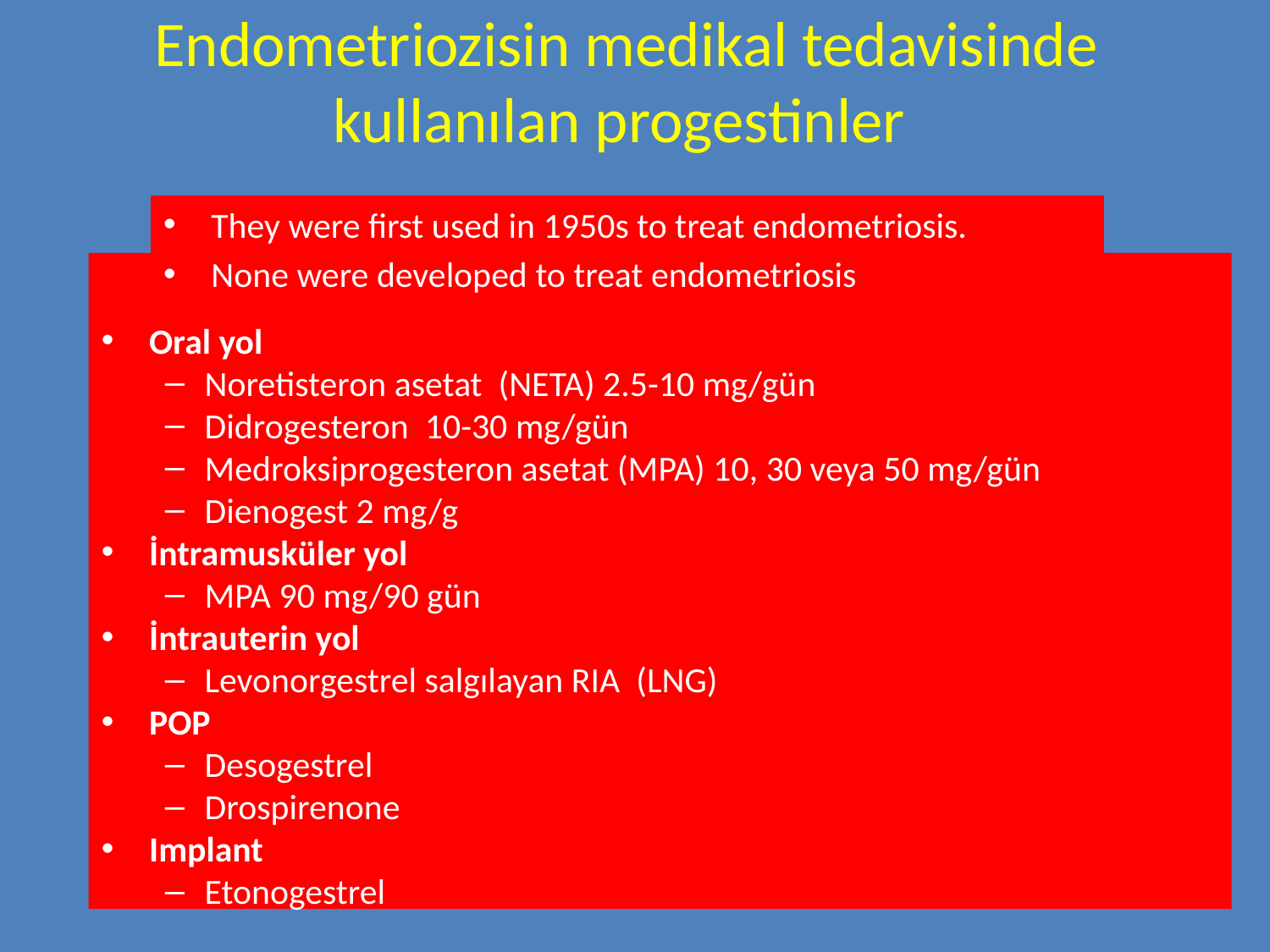

# Endometriozisin medikal tedavisinde kullanılan progestinler

They were first used in 1950s to treat endometriosis.
None were developed to treat endometriosis

Oral yol
Noretisteron asetat  (NETA) 2.5-10 mg/gün
Didrogesteron  10-30 mg/gün
Medroksiprogesteron asetat (MPA) 10, 30 veya 50 mg/gün
Dienogest 2 mg/g
İntramusküler yol
MPA 90 mg/90 gün
İntrauterin yol
Levonorgestrel salgılayan RIA  (LNG)
POP
Desogestrel
Drospirenone
Implant
Etonogestrel